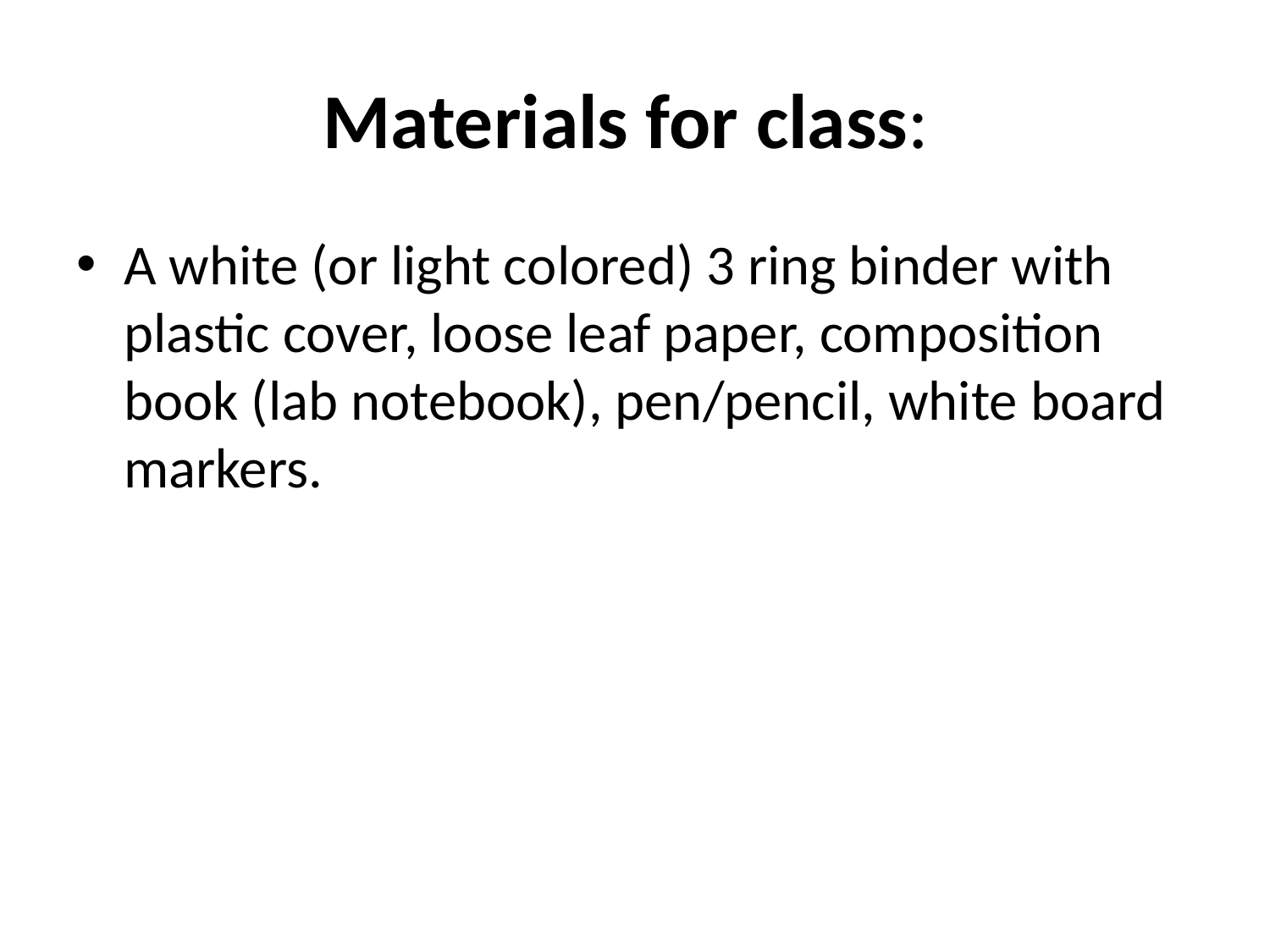

# Materials for class:
A white (or light colored) 3 ring binder with plastic cover, loose leaf paper, composition book (lab notebook), pen/pencil, white board markers.